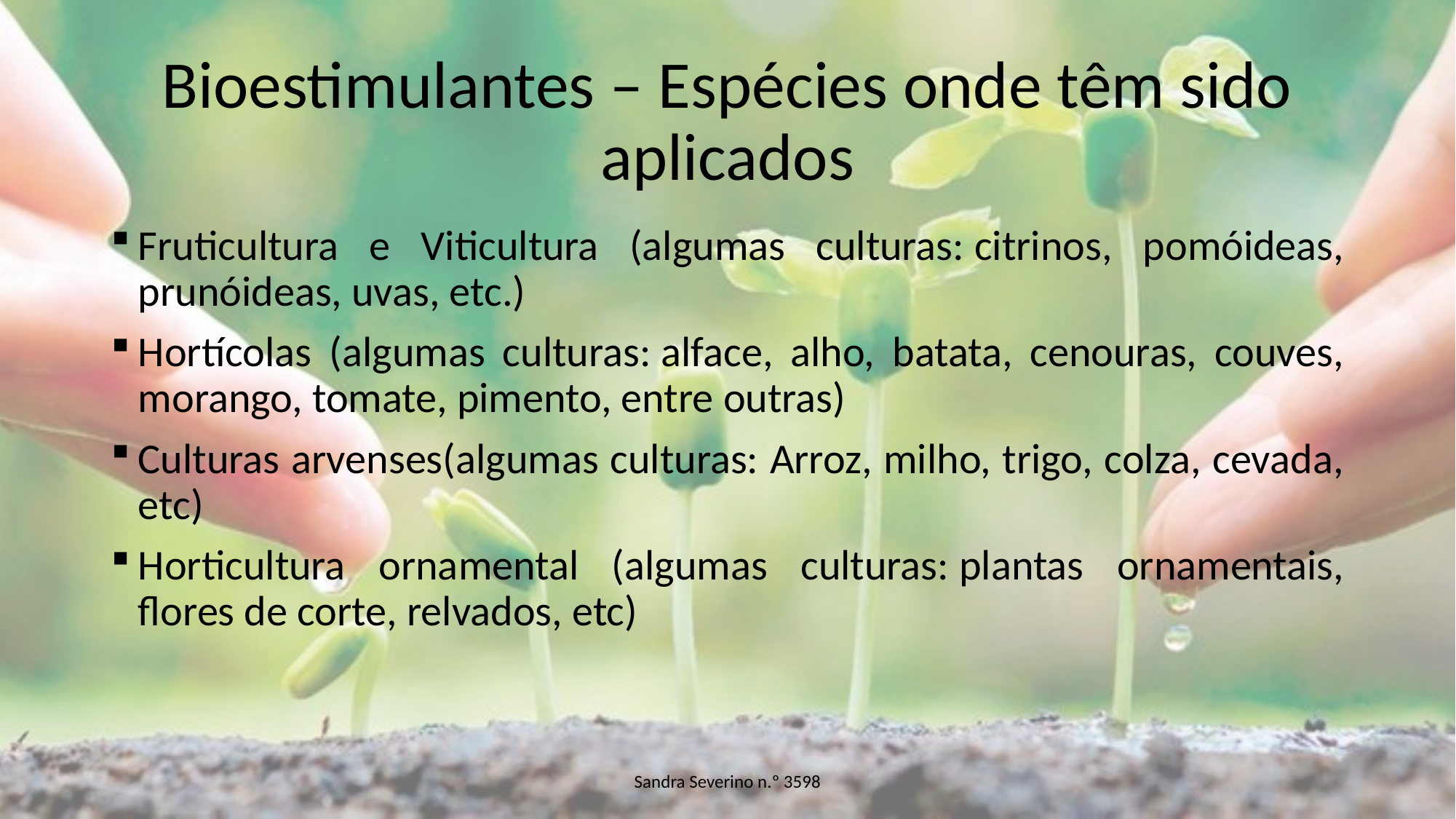

# Bioestimulantes – Espécies onde têm sido aplicados
Fruticultura e Viticultura (algumas culturas: citrinos, pomóideas, prunóideas, uvas, etc.)
Hortícolas (algumas culturas: alface, alho, batata, cenouras, couves, morango, tomate, pimento, entre outras)
Culturas arvenses(algumas culturas: Arroz, milho, trigo, colza, cevada, etc)
Horticultura ornamental (algumas culturas: plantas ornamentais, flores de corte, relvados, etc)

Sandra Severino n.º 3598